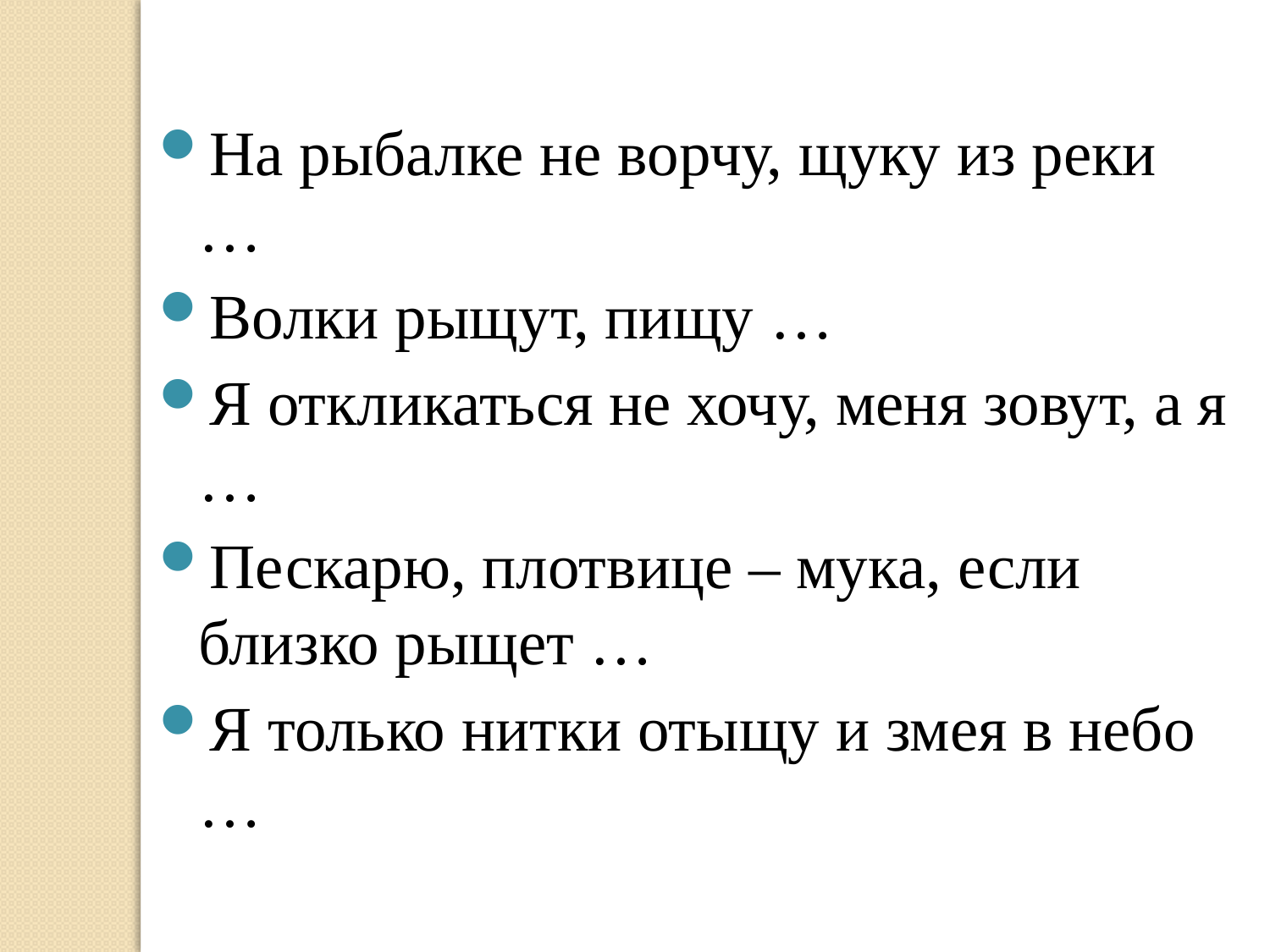

На рыбалке не ворчу, щуку из реки …
Волки рыщут, пищу …
Я откликаться не хочу, меня зовут, а я …
Пескарю, плотвице – мука, если близко рыщет …
Я только нитки отыщу и змея в небо …